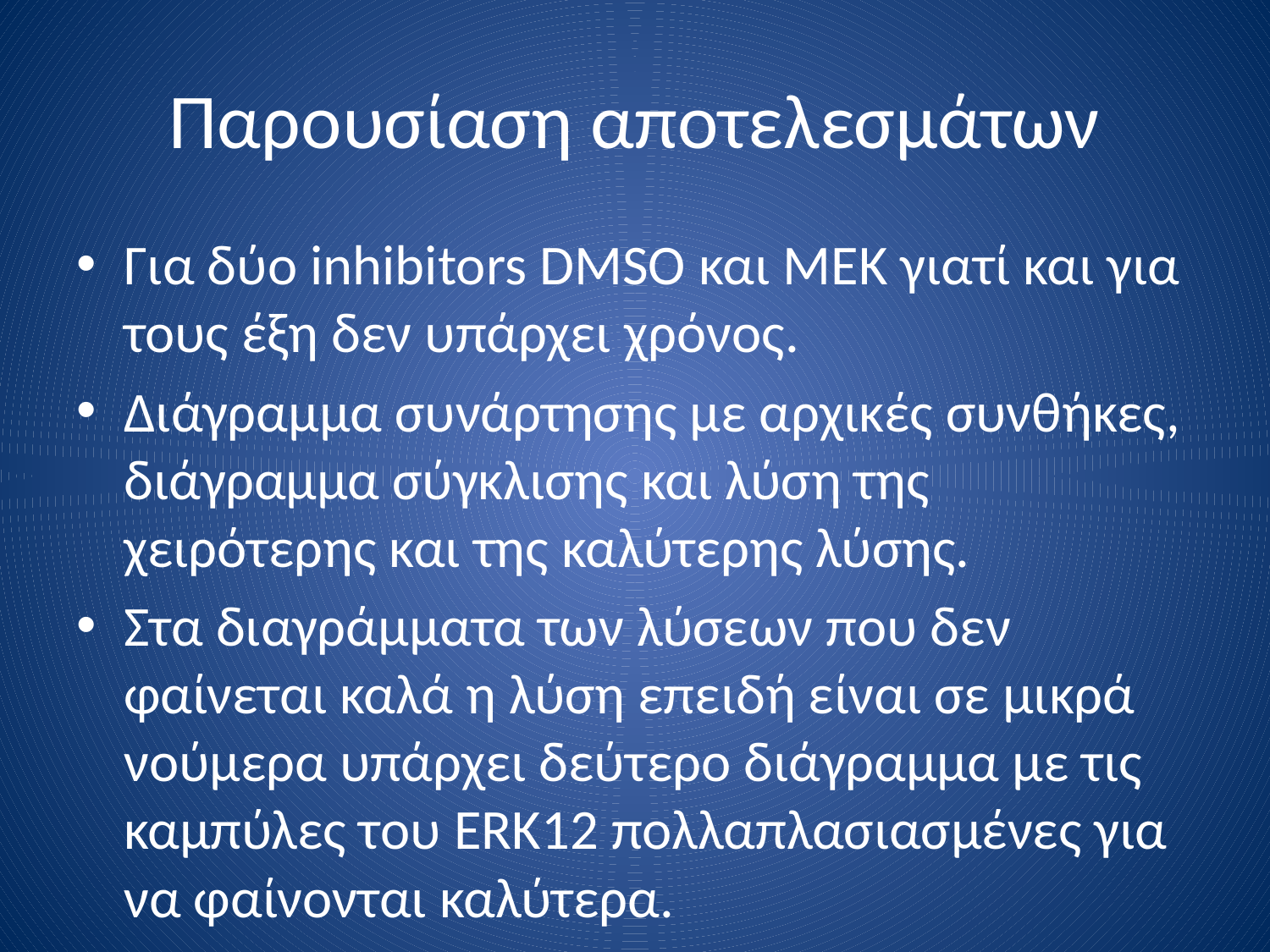

# Παρουσίαση αποτελεσμάτων
Για δύο inhibitors DMSO και MEK γιατί και για τους έξη δεν υπάρχει χρόνος.
Διάγραμμα συνάρτησης με αρχικές συνθήκες, διάγραμμα σύγκλισης και λύση της χειρότερης και της καλύτερης λύσης.
Στα διαγράμματα των λύσεων που δεν φαίνεται καλά η λύση επειδή είναι σε μικρά νούμερα υπάρχει δεύτερο διάγραμμα με τις καμπύλες του ERK12 πολλαπλασιασμένες για να φαίνονται καλύτερα.